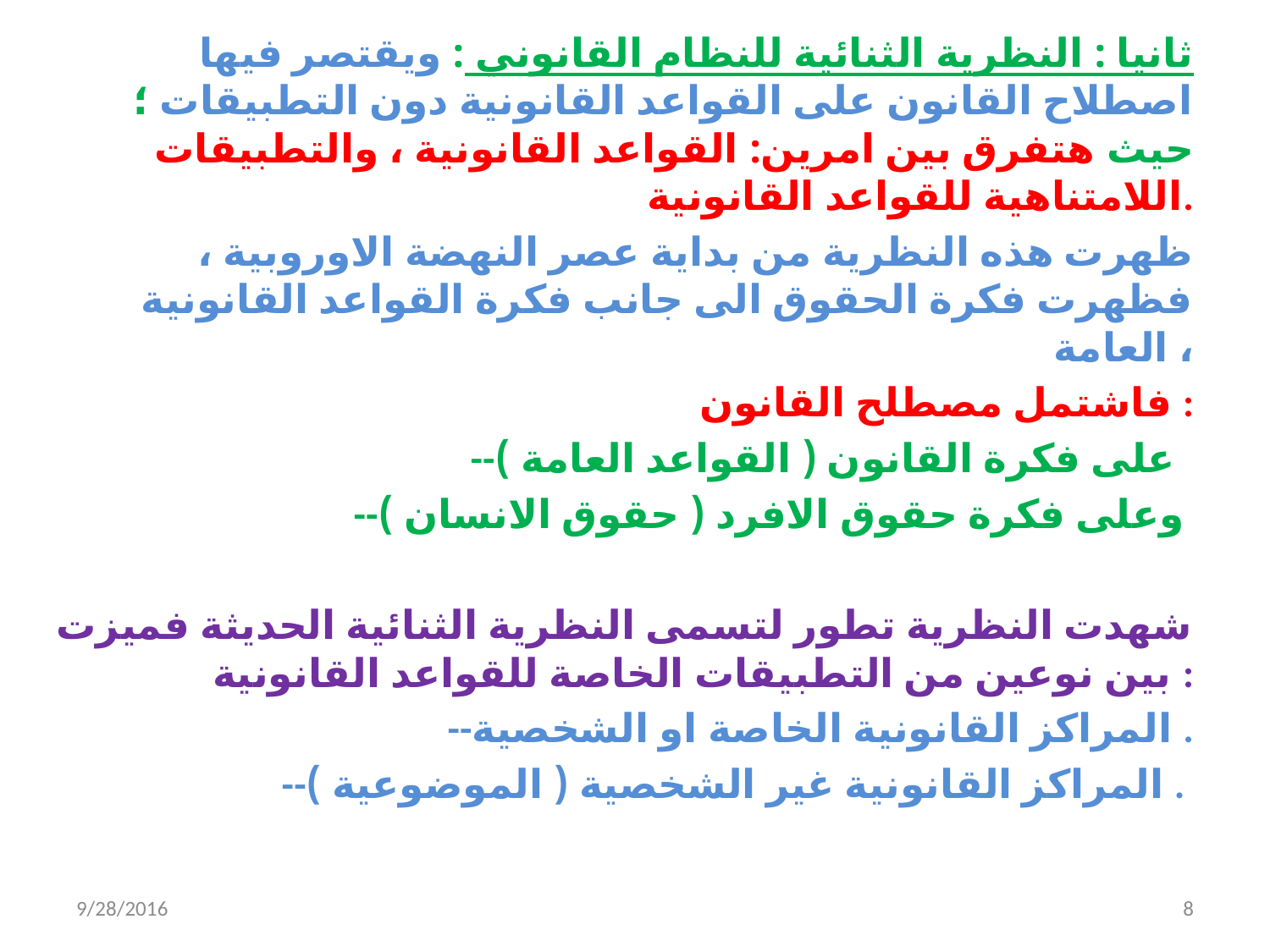

ثانيا : النظرية الثنائية للنظام القانوني : ويقتصر فيها اصطلاح القانون على القواعد القانونية دون التطبيقات ؛ حيث هتفرق بين امرين: القواعد القانونية ، والتطبيقات اللامتناهية للقواعد القانونية.
ظهرت هذه النظرية من بداية عصر النهضة الاوروبية ، فظهرت فكرة الحقوق الى جانب فكرة القواعد القانونية العامة ،
 فاشتمل مصطلح القانون :
--على فكرة القانون ( القواعد العامة )
--وعلى فكرة حقوق الافرد ( حقوق الانسان )

شهدت النظرية تطور لتسمى النظرية الثنائية الحديثة فميزت بين نوعين من التطبيقات الخاصة للقواعد القانونية :
--المراكز القانونية الخاصة او الشخصية .
--المراكز القانونية غير الشخصية ( الموضوعية ) .
9/28/2016
8